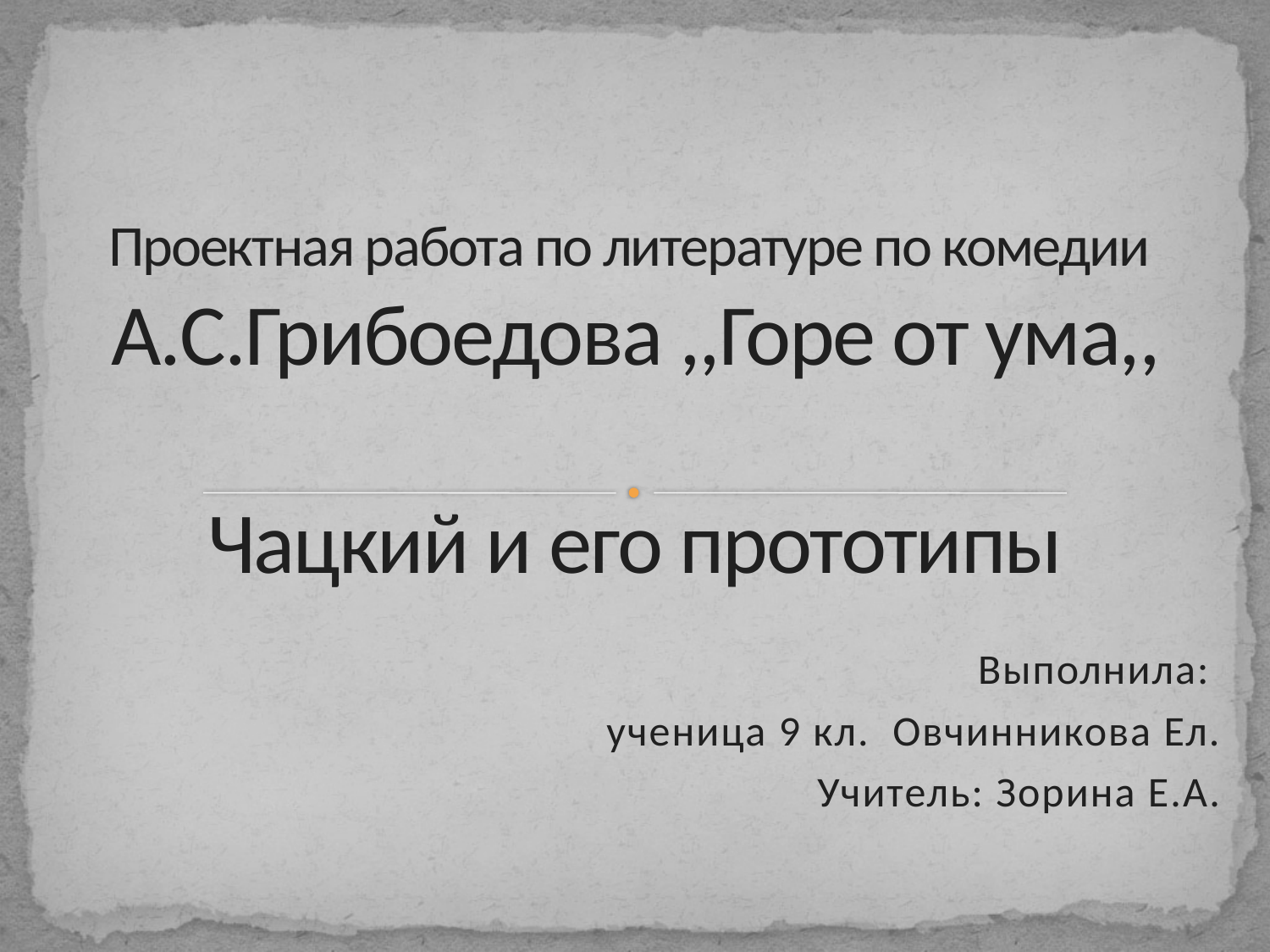

# Проектная работа по литературе по комедии А.С.Грибоедова ,,Горе от ума,, Чацкий и его прототипы
Выполнила:
ученица 9 кл.  Овчинникова Ел.
Учитель: Зорина Е.А.